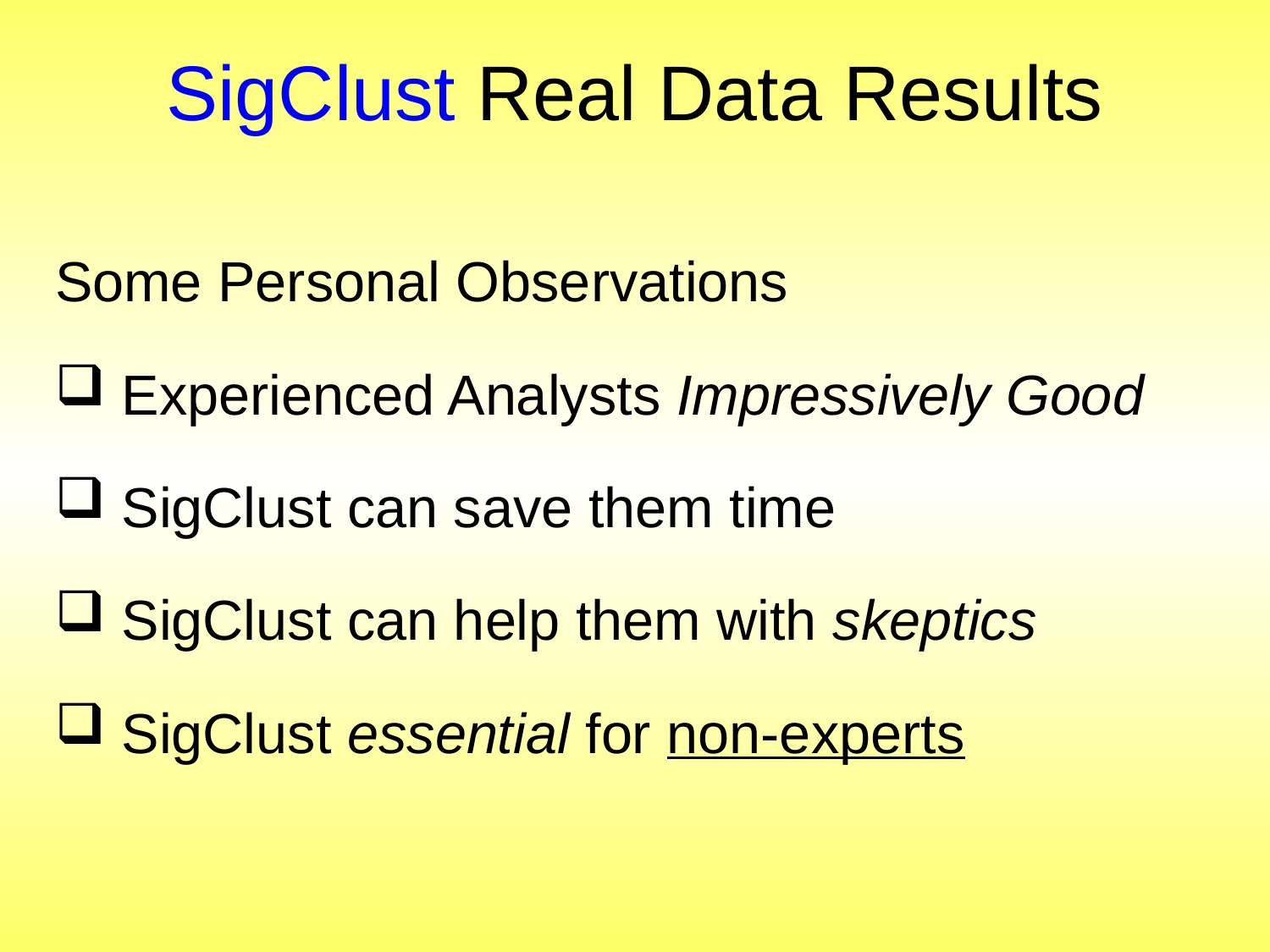

# SigClust Real Data Results
Some Personal Observations
 Experienced Analysts Impressively Good
 SigClust can save them time
 SigClust can help them with skeptics
 SigClust essential for non-experts